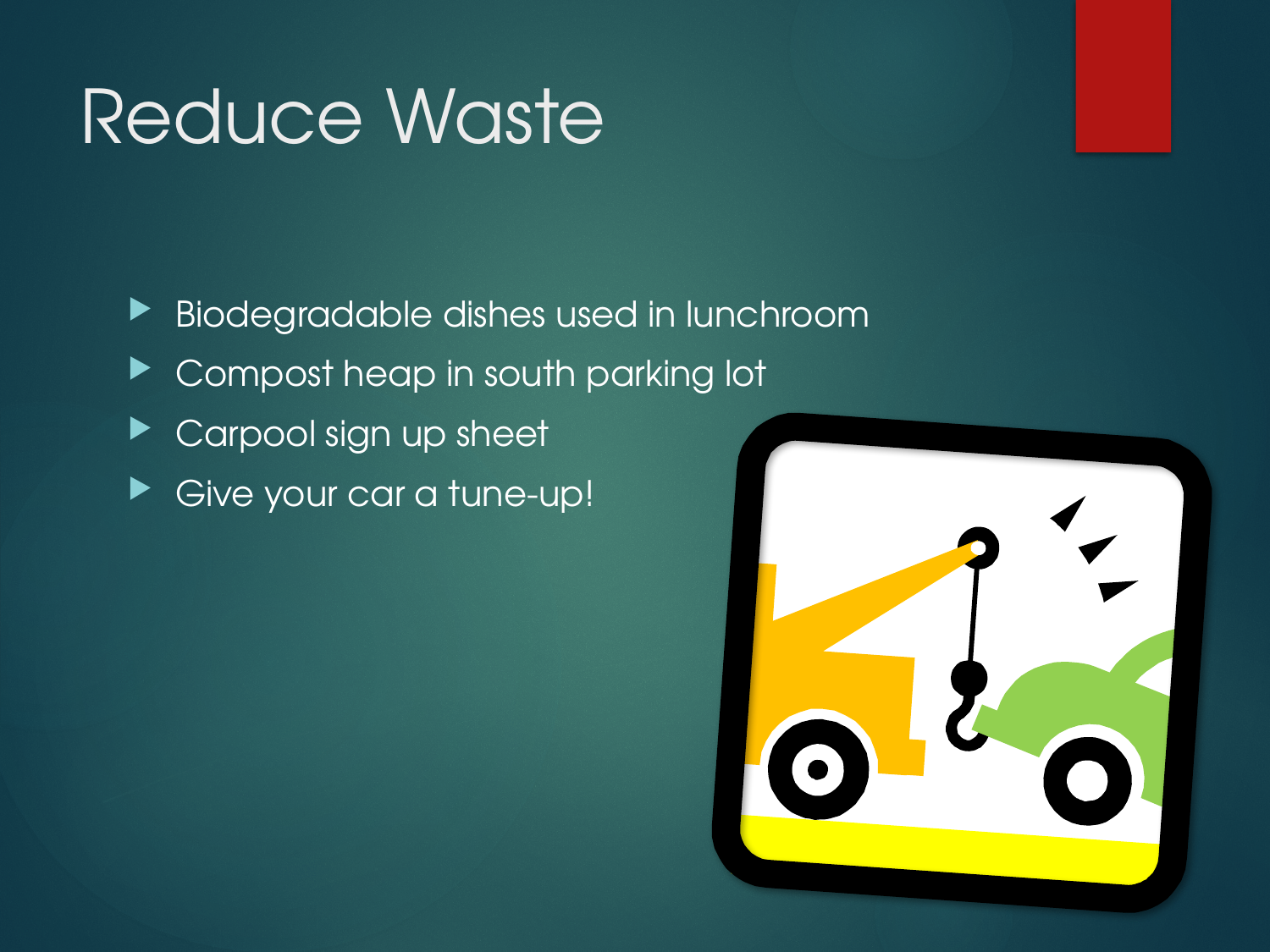

# Reduce Waste
Biodegradable dishes used in lunchroom
Compost heap in south parking lot
Carpool sign up sheet
Give your car a tune-up!